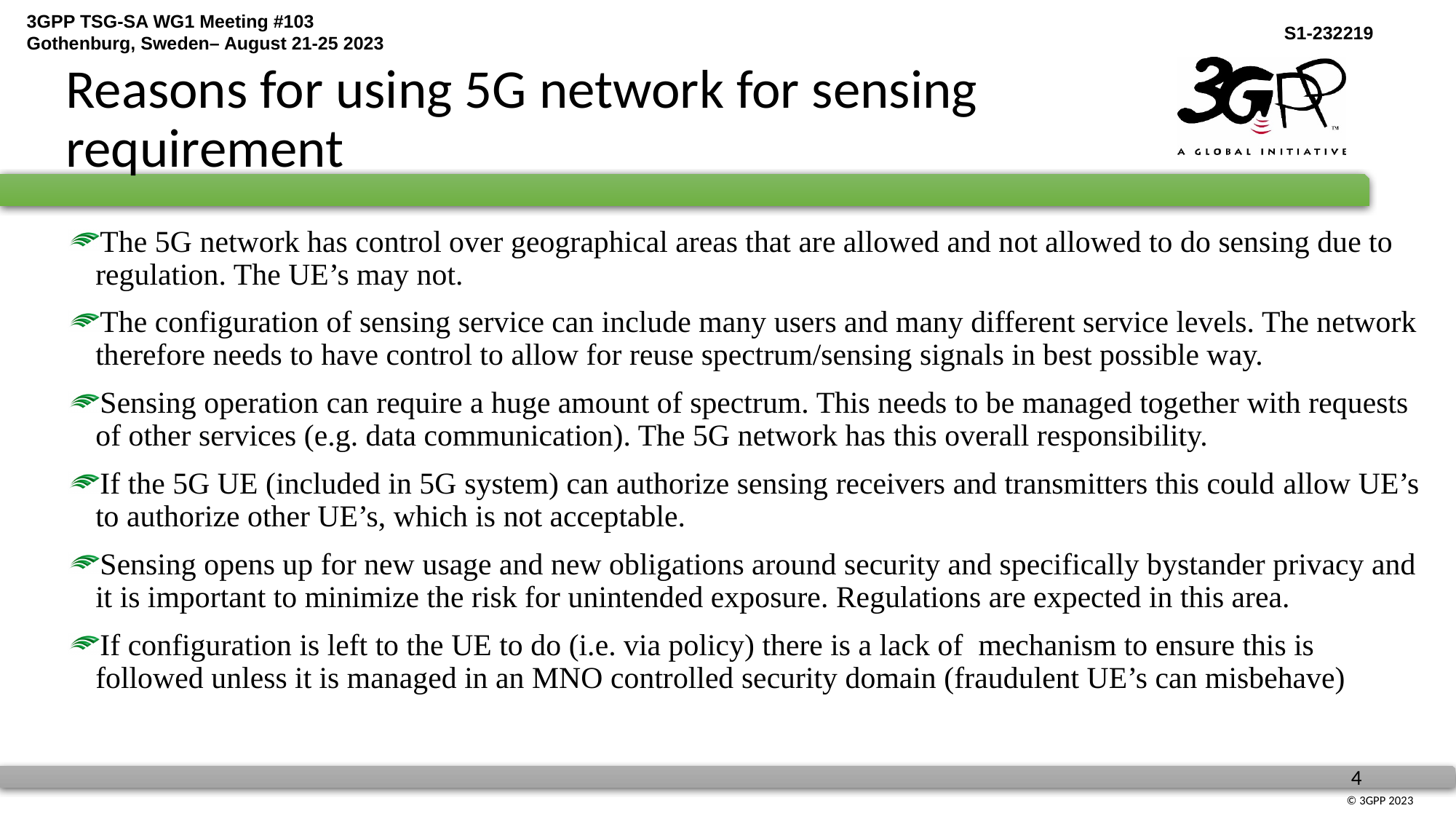

# Reasons for using 5G network for sensing requirement
The 5G network has control over geographical areas that are allowed and not allowed to do sensing due to regulation. The UE’s may not.
The configuration of sensing service can include many users and many different service levels. The network therefore needs to have control to allow for reuse spectrum/sensing signals in best possible way.
Sensing operation can require a huge amount of spectrum. This needs to be managed together with requests of other services (e.g. data communication). The 5G network has this overall responsibility.
If the 5G UE (included in 5G system) can authorize sensing receivers and transmitters this could allow UE’s to authorize other UE’s, which is not acceptable.
Sensing opens up for new usage and new obligations around security and specifically bystander privacy and it is important to minimize the risk for unintended exposure. Regulations are expected in this area.
If configuration is left to the UE to do (i.e. via policy) there is a lack of  mechanism to ensure this is followed unless it is managed in an MNO controlled security domain (fraudulent UE’s can misbehave)